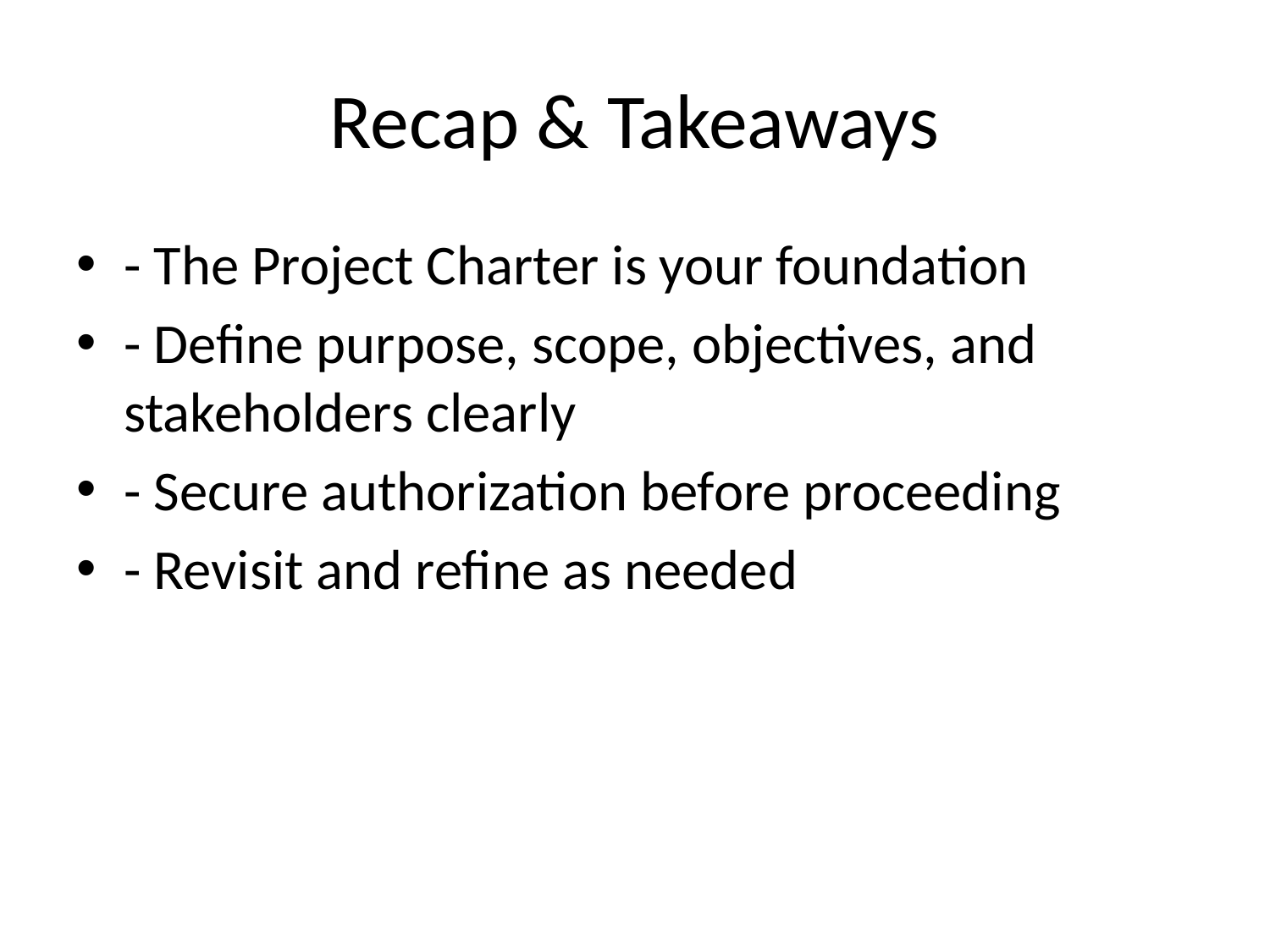

# Recap & Takeaways
- The Project Charter is your foundation
- Define purpose, scope, objectives, and stakeholders clearly
- Secure authorization before proceeding
- Revisit and refine as needed